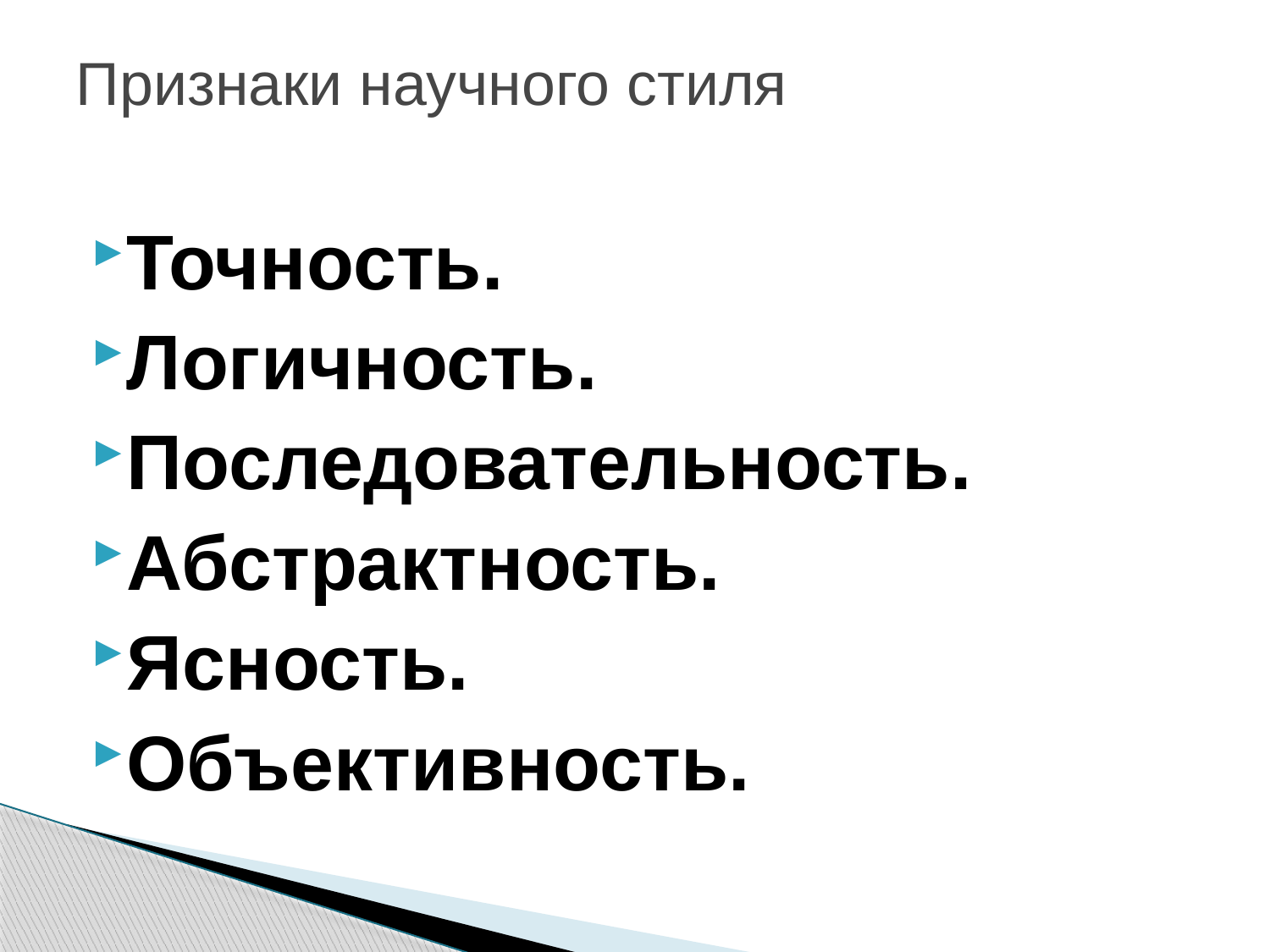

# Признаки научного стиля
Точность.
Логичность.
Последовательность.
Абстрактность.
Ясность.
Объективность.